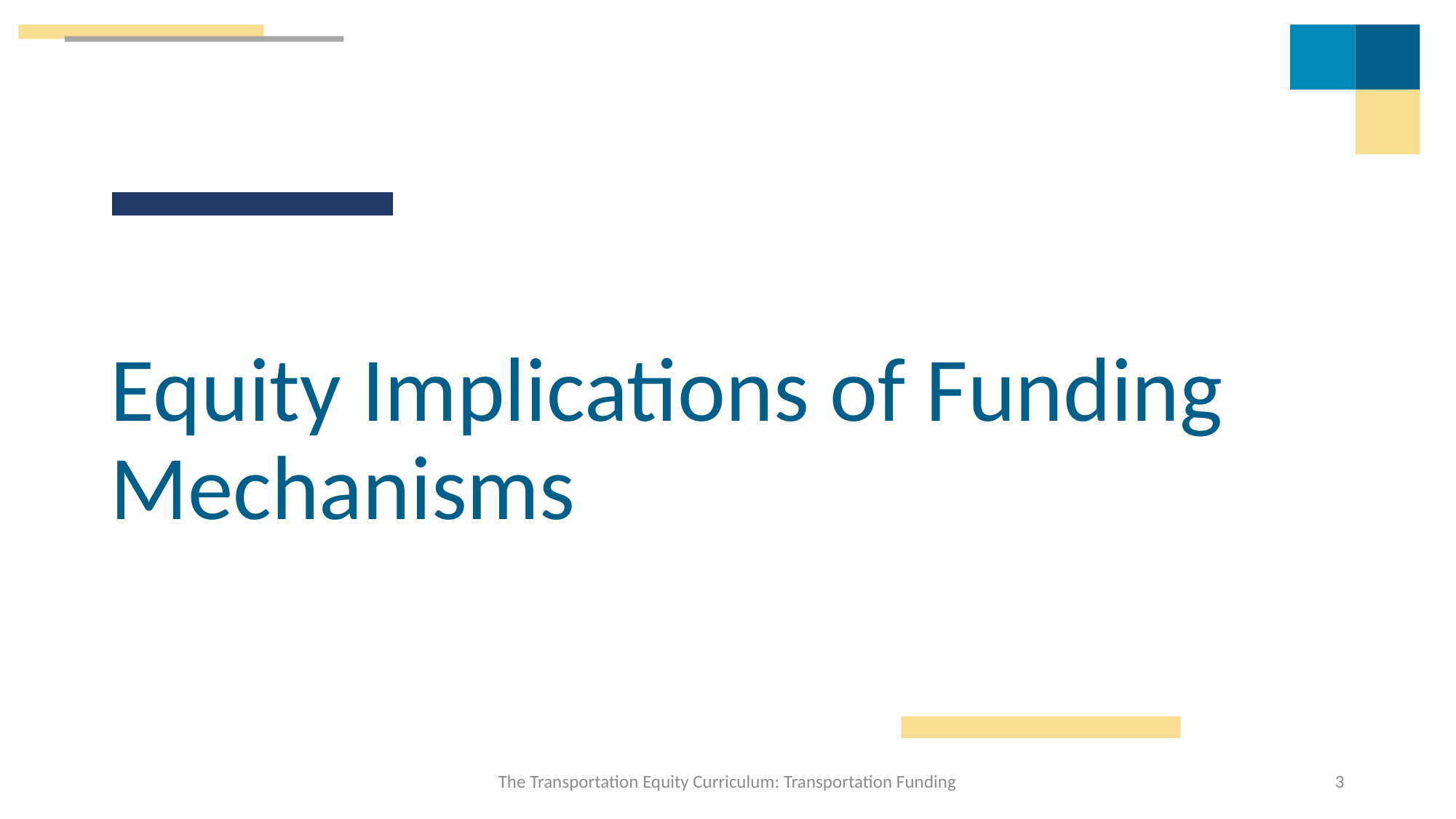

# Equity Implications of Funding Mechanisms

The Transportation Equity Curriculum: Transportation Funding
3